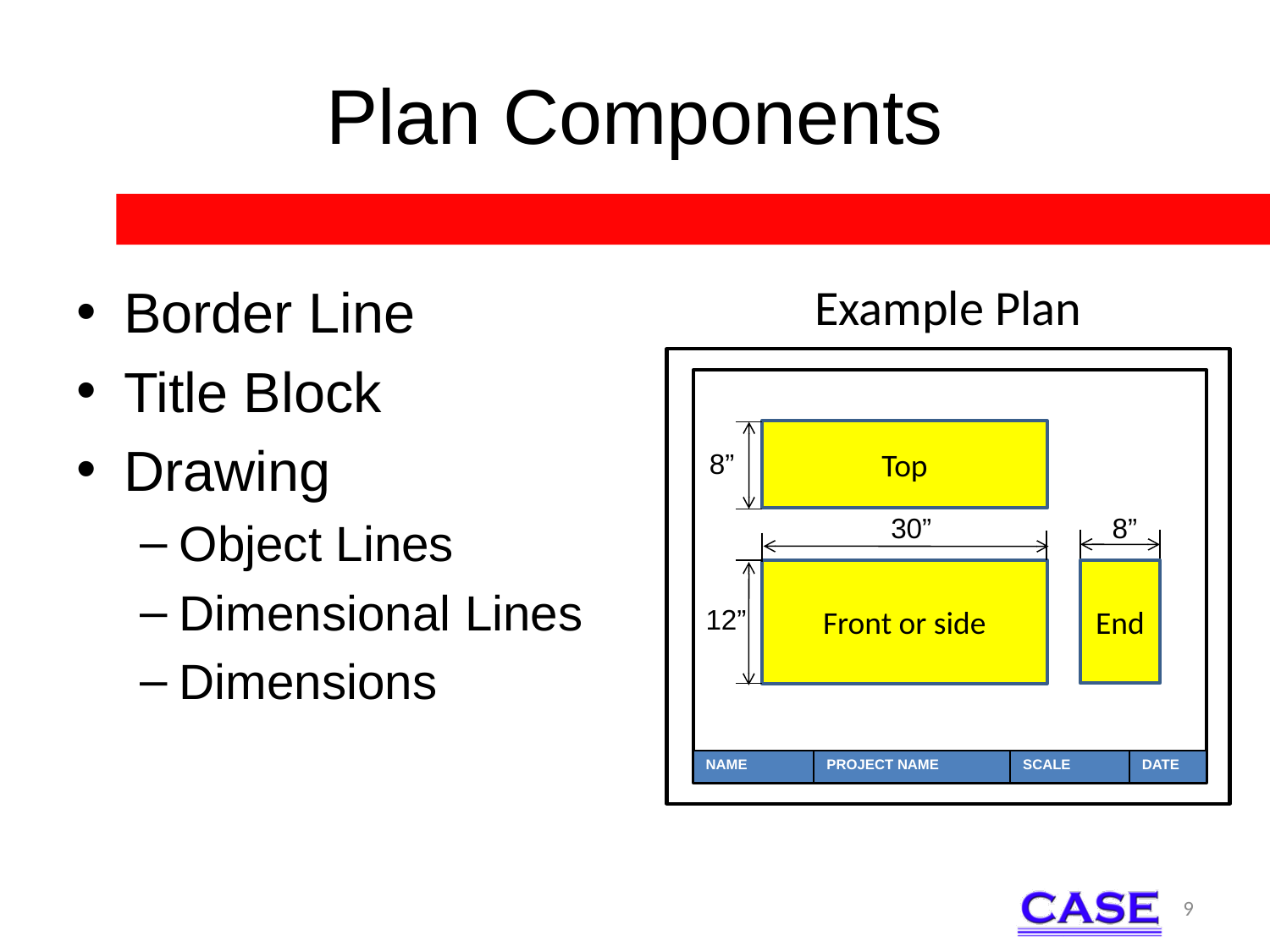

# Plan Components
Border Line
Title Block
Drawing
Object Lines
Dimensional Lines
Dimensions
Example Plan

Top
8”
8”
30”
End
Front or side
12”
| NAME | PROJECT NAME | SCALE | DATE |
| --- | --- | --- | --- |
9